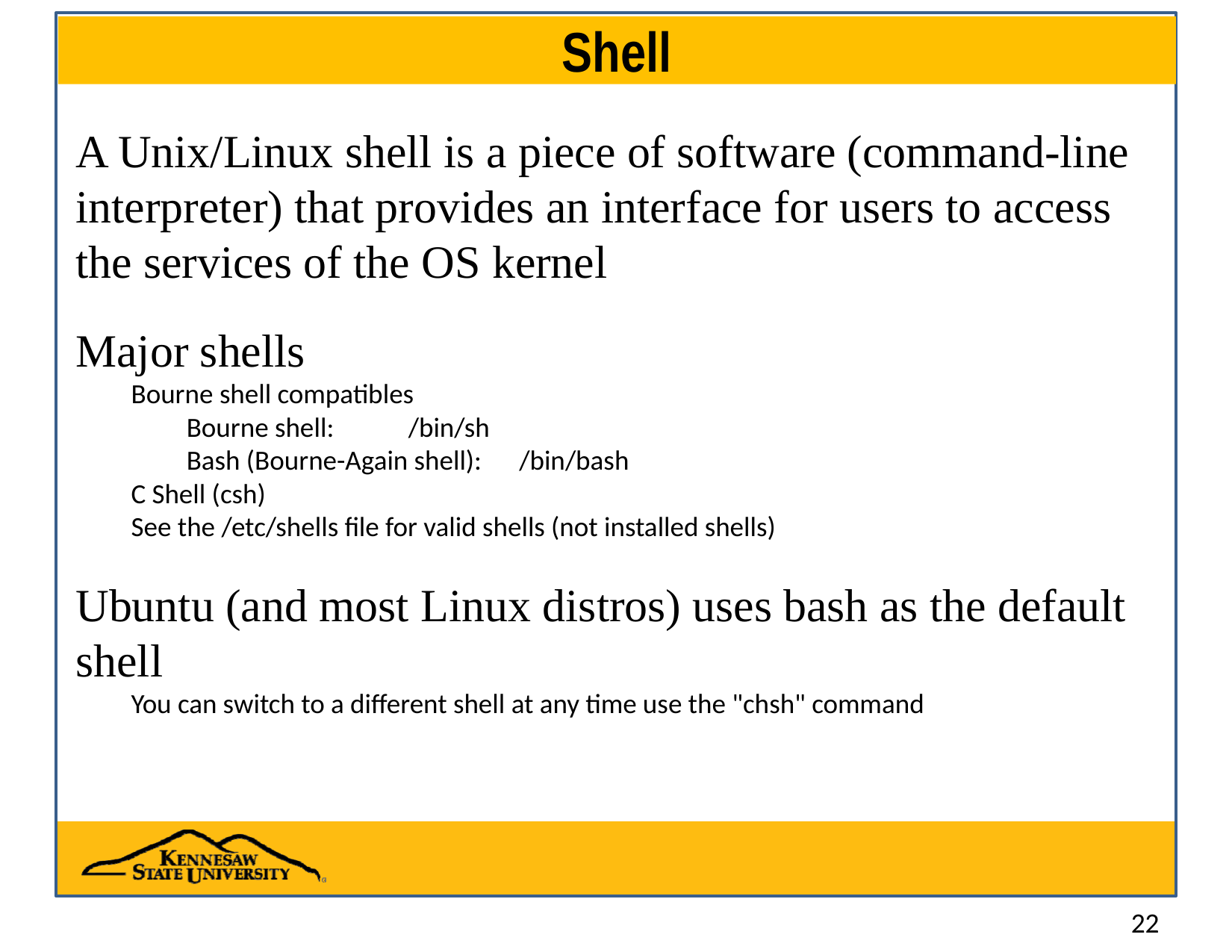

# Shell
A Unix/Linux shell is a piece of software (command-line interpreter) that provides an interface for users to access the services of the OS kernel

Major shells
Bourne shell compatibles
Bourne shell: 			/bin/sh
Bash (Bourne-Again shell):	/bin/bash
C Shell (csh)
See the /etc/shells file for valid shells (not installed shells)

Ubuntu (and most Linux distros) uses bash as the default shell
You can switch to a different shell at any time use the "chsh" command